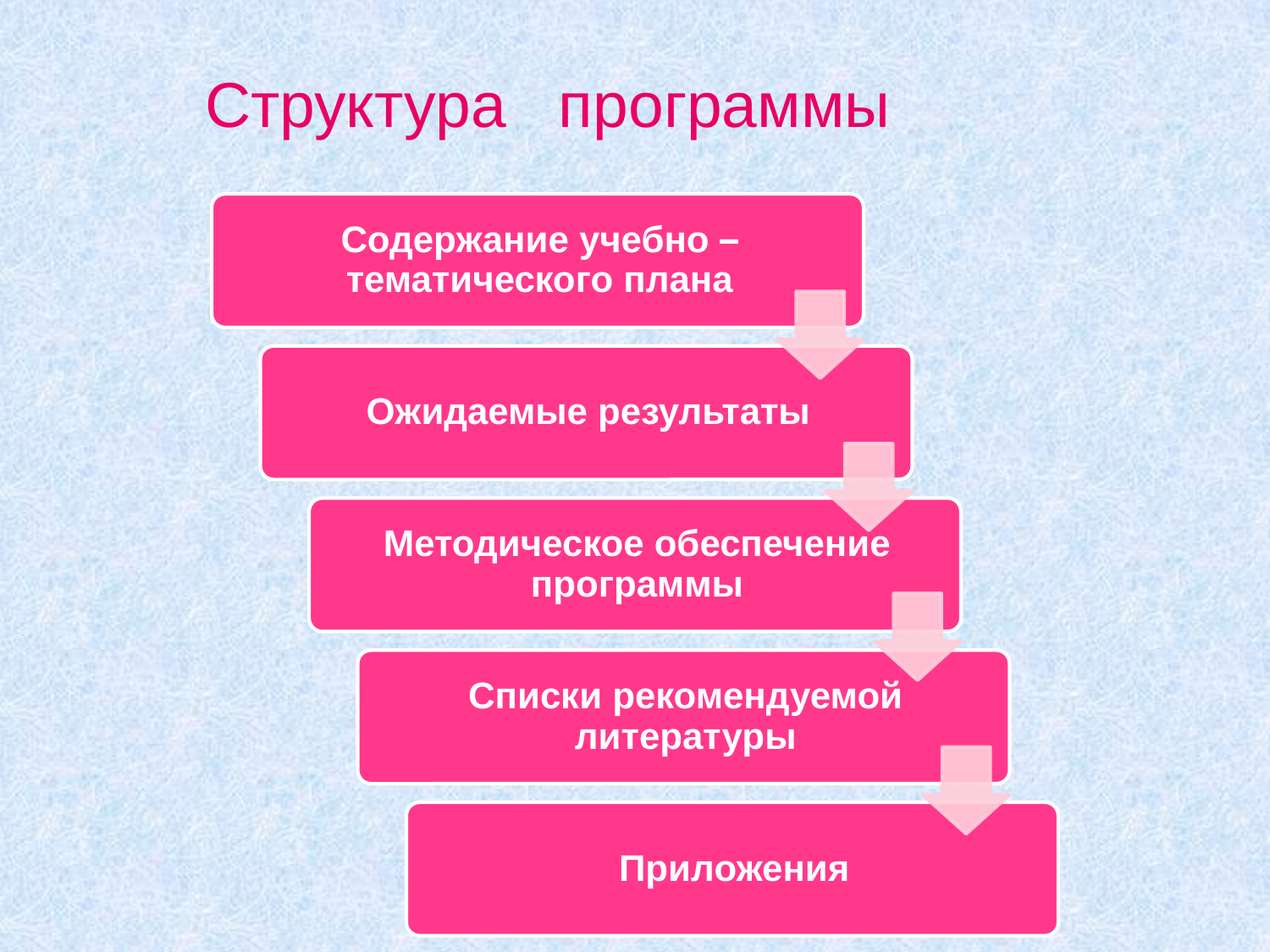

# Структура   программы
Содержание учебно – тематического плана
Ожидаемые результаты
Методическое обеспечение программы
Списки рекомендуемой литературы
Приложения